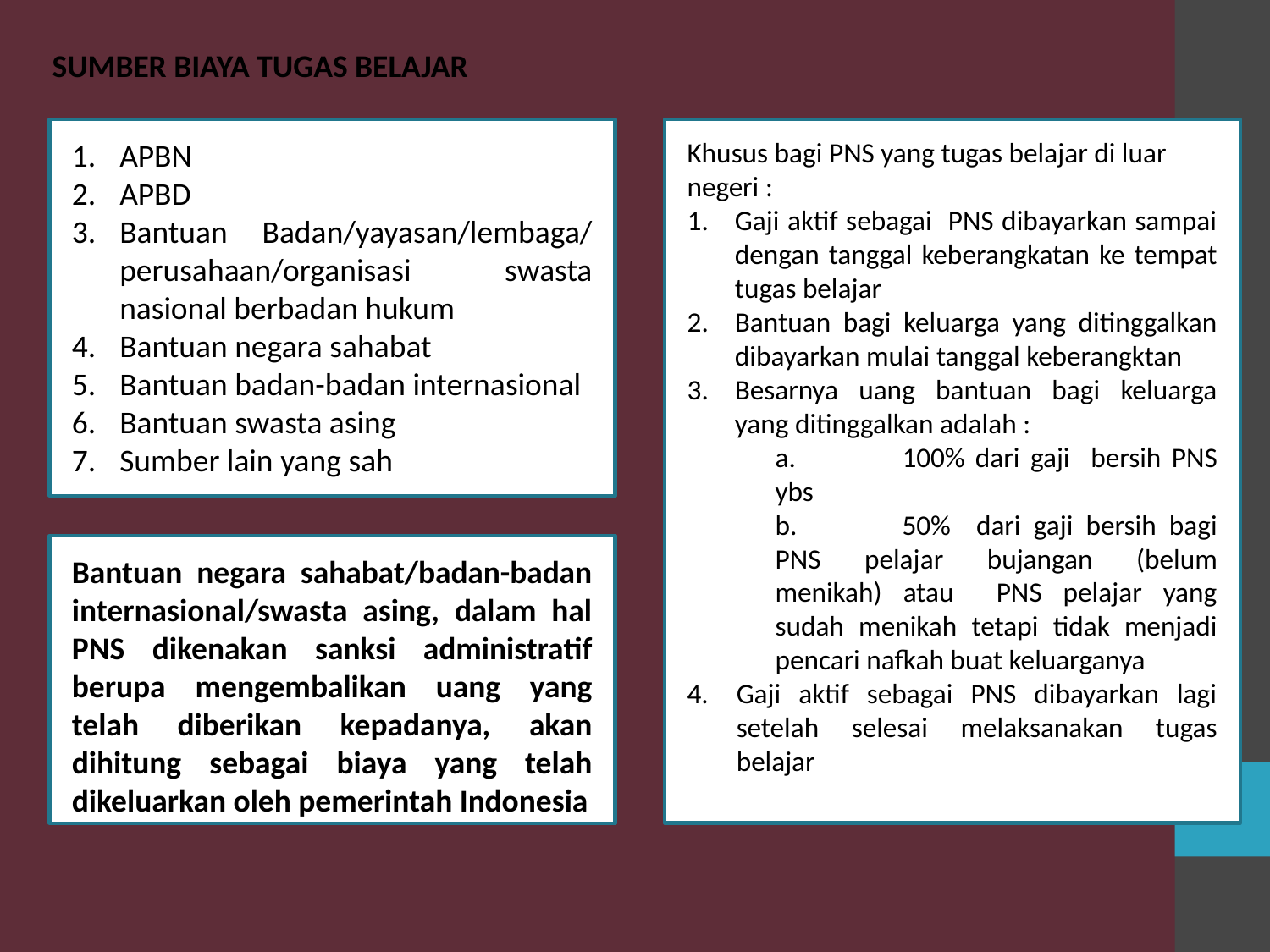

SUMBER BIAYA TUGAS BELAJAR

APBN
APBD
Bantuan Badan/yayasan/lembaga/ perusahaan/organisasi swasta nasional berbadan hukum
Bantuan negara sahabat
Bantuan badan-badan internasional
Bantuan swasta asing
Sumber lain yang sah
Khusus bagi PNS yang tugas belajar di luar negeri :
Gaji aktif sebagai  PNS dibayarkan sampai dengan tanggal keberangkatan ke tempat tugas belajar
Bantuan bagi keluarga yang ditinggalkan dibayarkan mulai tanggal keberangktan
Besarnya uang bantuan bagi keluarga yang ditinggalkan adalah :
	a.	100% dari gaji  bersih PNS ybs
	b.	50%  dari gaji bersih bagi PNS pelajar bujangan (belum menikah) atau  PNS pelajar yang sudah menikah tetapi tidak menjadi pencari nafkah buat keluarganya
4.	Gaji aktif sebagai PNS dibayarkan lagi setelah selesai melaksanakan tugas belajar

Bantuan negara sahabat/badan-badan internasional/swasta asing, dalam hal PNS dikenakan sanksi administratif berupa mengembalikan uang yang telah diberikan kepadanya, akan dihitung sebagai biaya yang telah dikeluarkan oleh pemerintah Indonesia